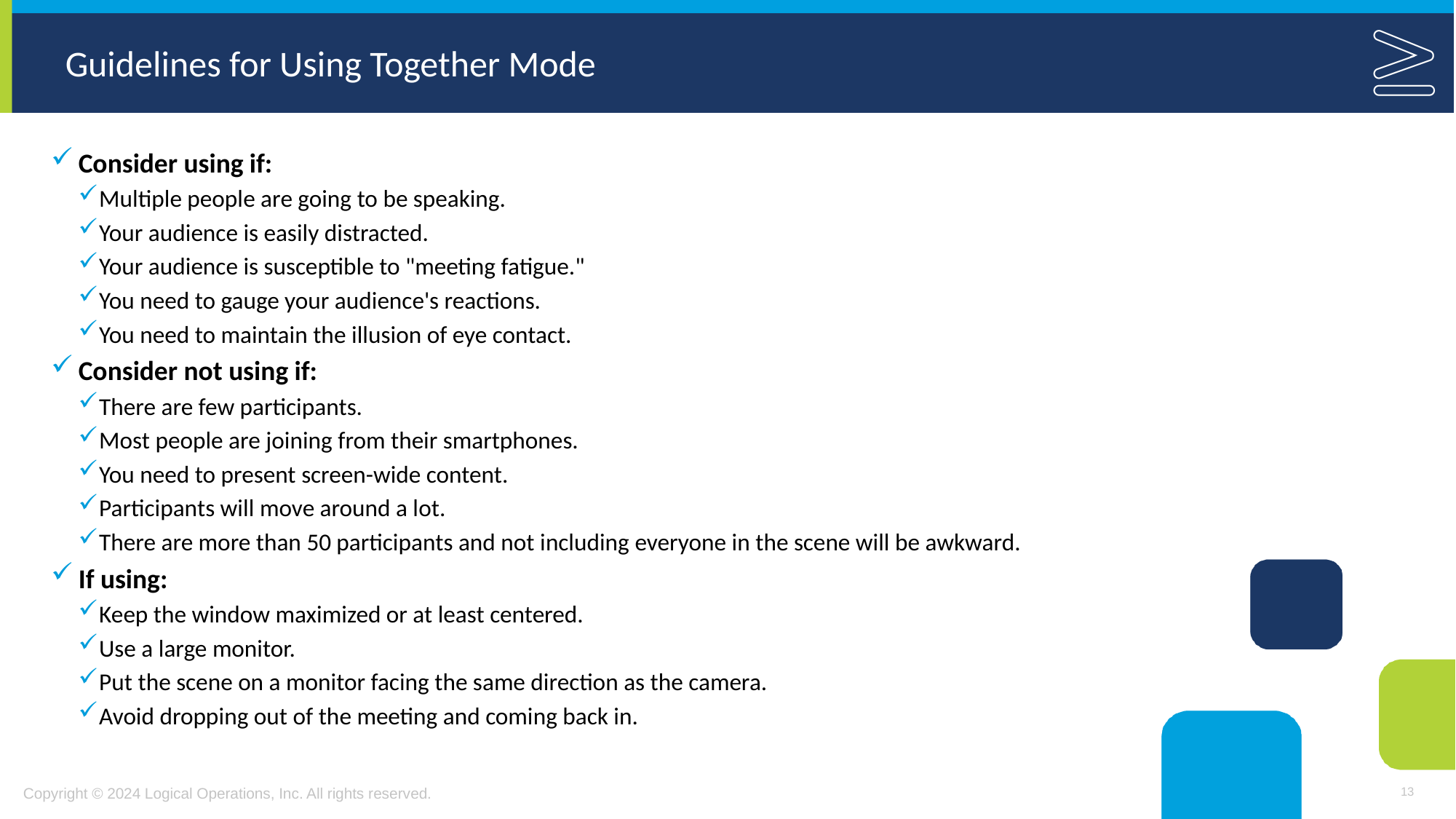

# Guidelines for Using Together Mode
Consider using if:
Multiple people are going to be speaking.
Your audience is easily distracted.
Your audience is susceptible to "meeting fatigue."
You need to gauge your audience's reactions.
You need to maintain the illusion of eye contact.
Consider not using if:
There are few participants.
Most people are joining from their smartphones.
You need to present screen-wide content.
Participants will move around a lot.
There are more than 50 participants and not including everyone in the scene will be awkward.
If using:
Keep the window maximized or at least centered.
Use a large monitor.
Put the scene on a monitor facing the same direction as the camera.
Avoid dropping out of the meeting and coming back in.
13